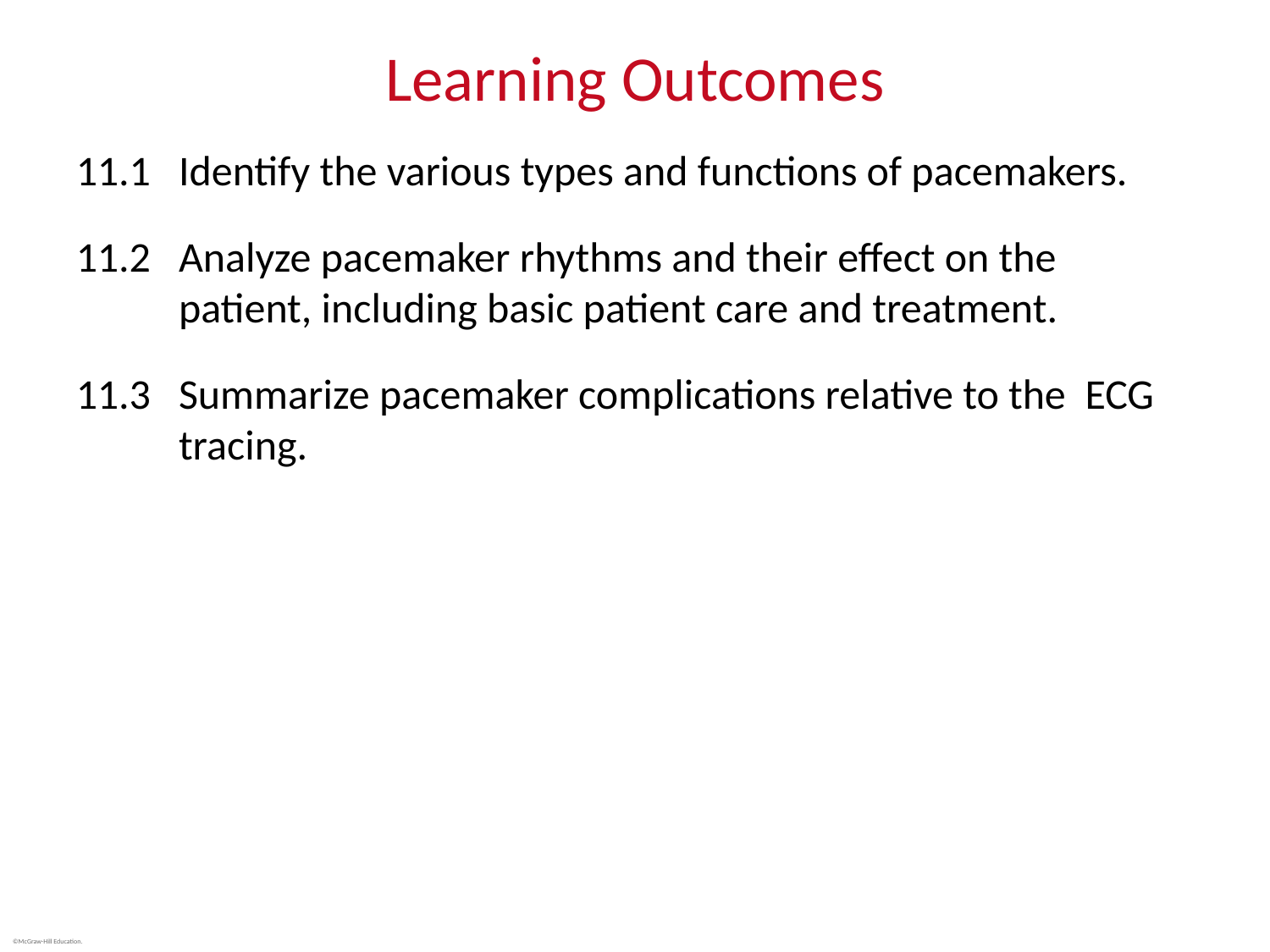

# Learning Outcomes
11.1	Identify the various types and functions of pacemakers.
11.2	Analyze pacemaker rhythms and their effect on the patient, including basic patient care and treatment.
11.3	Summarize pacemaker complications relative to the  ECG tracing.